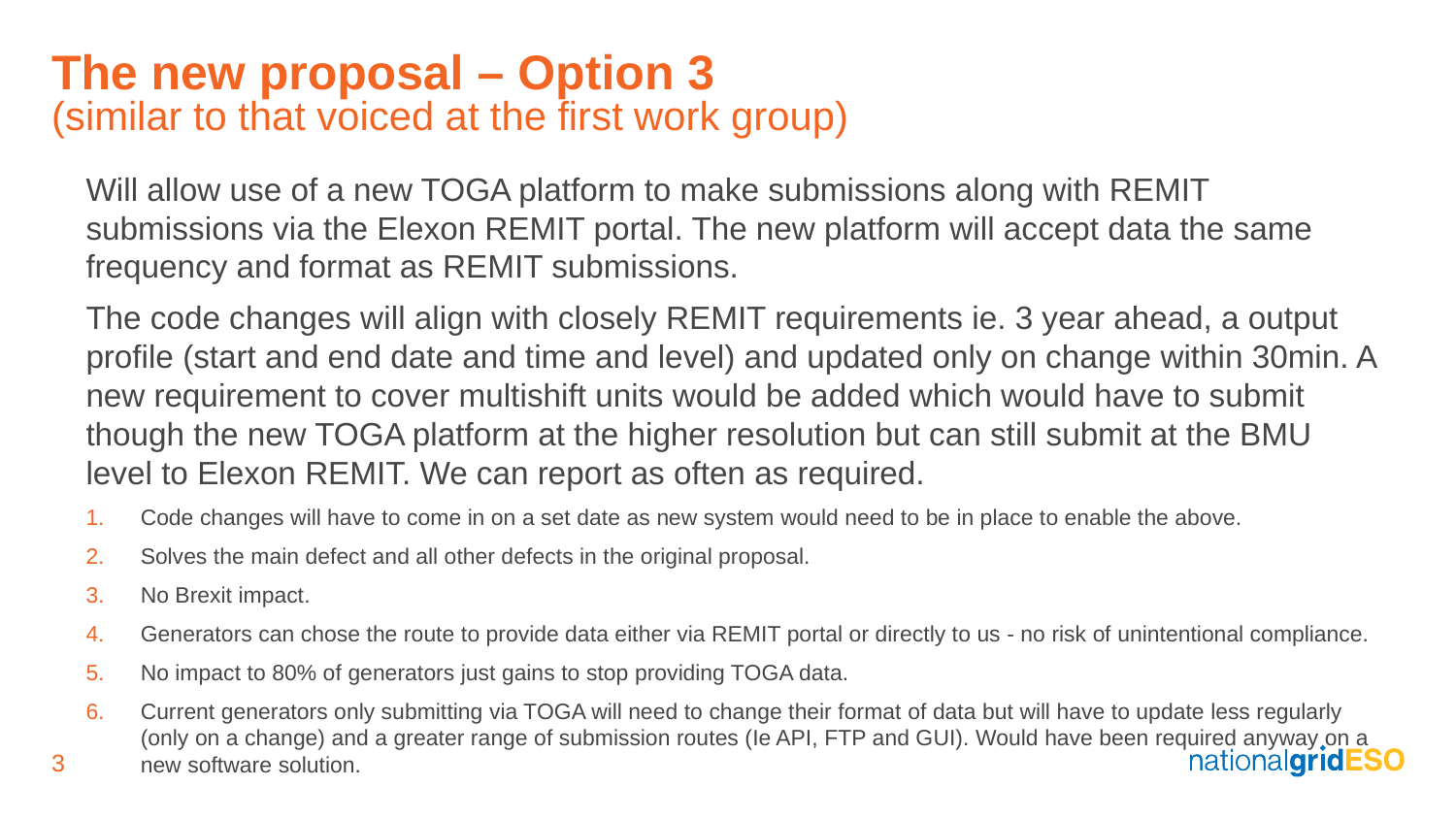

# The new proposal – Option 3 (similar to that voiced at the first work group)
Will allow use of a new TOGA platform to make submissions along with REMIT submissions via the Elexon REMIT portal. The new platform will accept data the same frequency and format as REMIT submissions.
The code changes will align with closely REMIT requirements ie. 3 year ahead, a output profile (start and end date and time and level) and updated only on change within 30min. A new requirement to cover multishift units would be added which would have to submit though the new TOGA platform at the higher resolution but can still submit at the BMU level to Elexon REMIT. We can report as often as required.
Code changes will have to come in on a set date as new system would need to be in place to enable the above.
Solves the main defect and all other defects in the original proposal.
No Brexit impact.
Generators can chose the route to provide data either via REMIT portal or directly to us - no risk of unintentional compliance.
No impact to 80% of generators just gains to stop providing TOGA data.
Current generators only submitting via TOGA will need to change their format of data but will have to update less regularly (only on a change) and a greater range of submission routes (Ie API, FTP and GUI). Would have been required anyway on a new software solution.